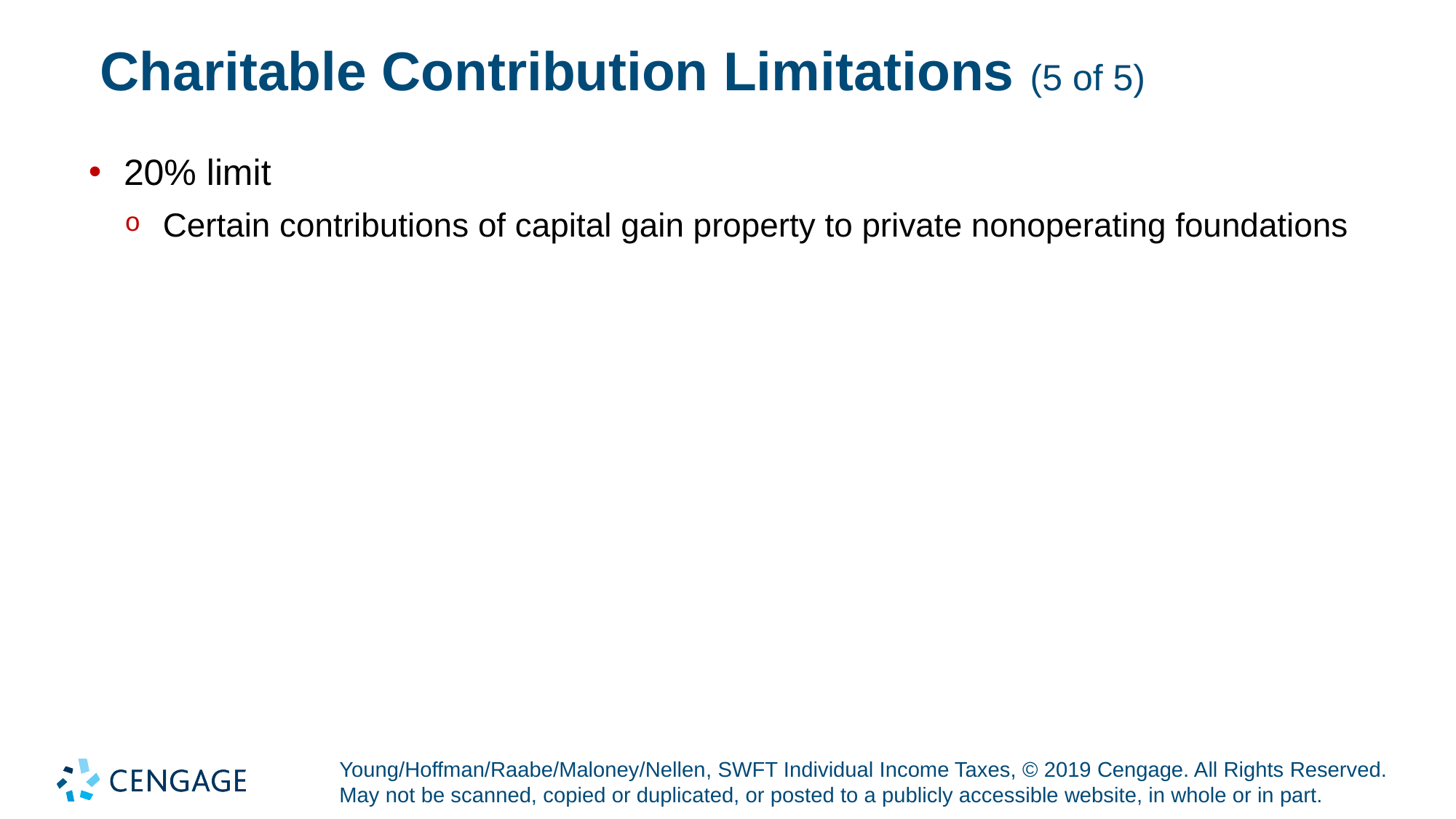

# Charitable Contribution Limitations (5 of 5)
20% limit
Certain contributions of capital gain property to private nonoperating foundations